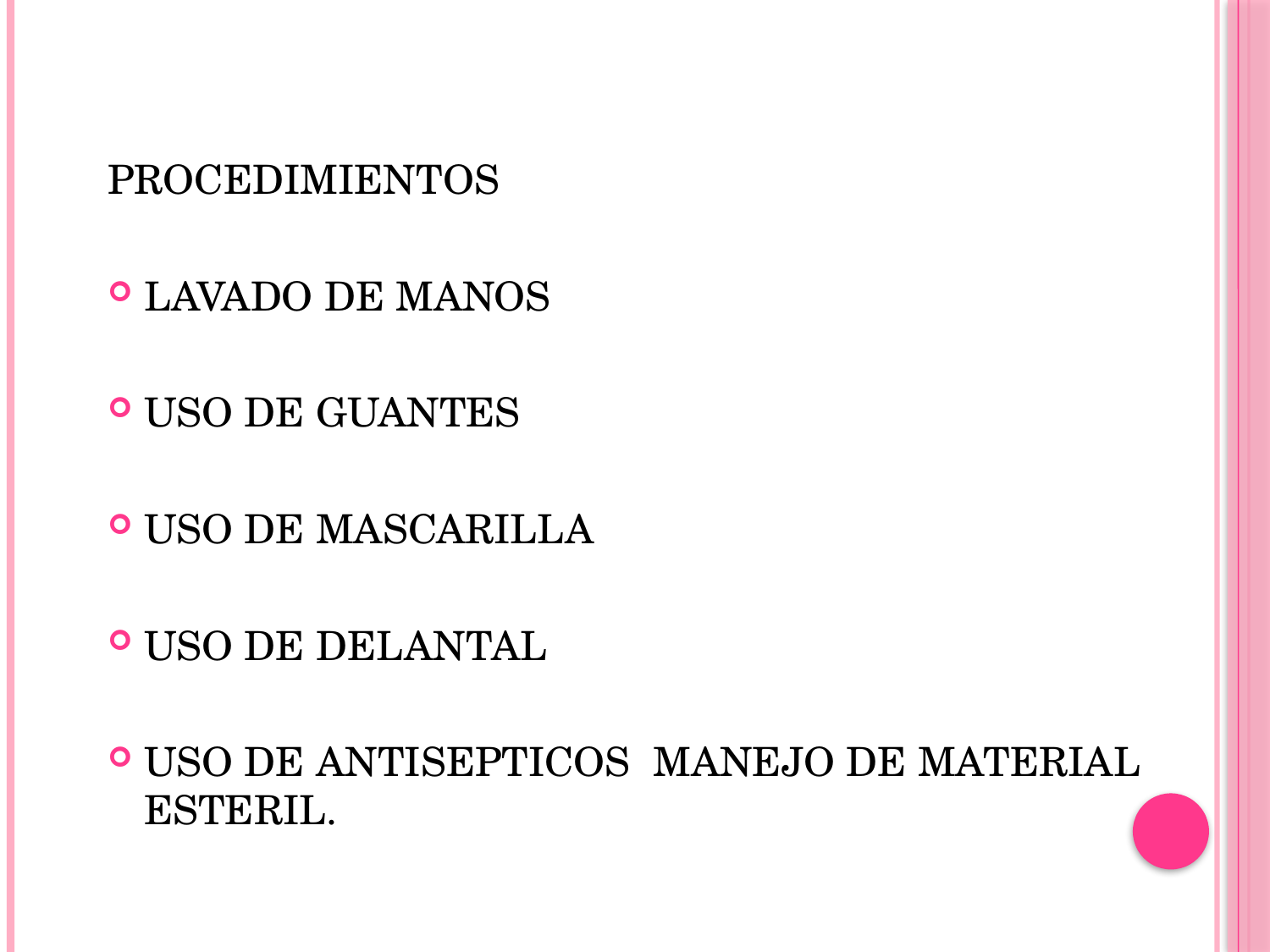

PROCEDIMIENTOS

LAVADO DE MANOS

USO DE GUANTES

USO DE MASCARILLA

USO DE DELANTAL

USO DE ANTISEPTICOS  MANEJO DE MATERIAL ESTERIL.